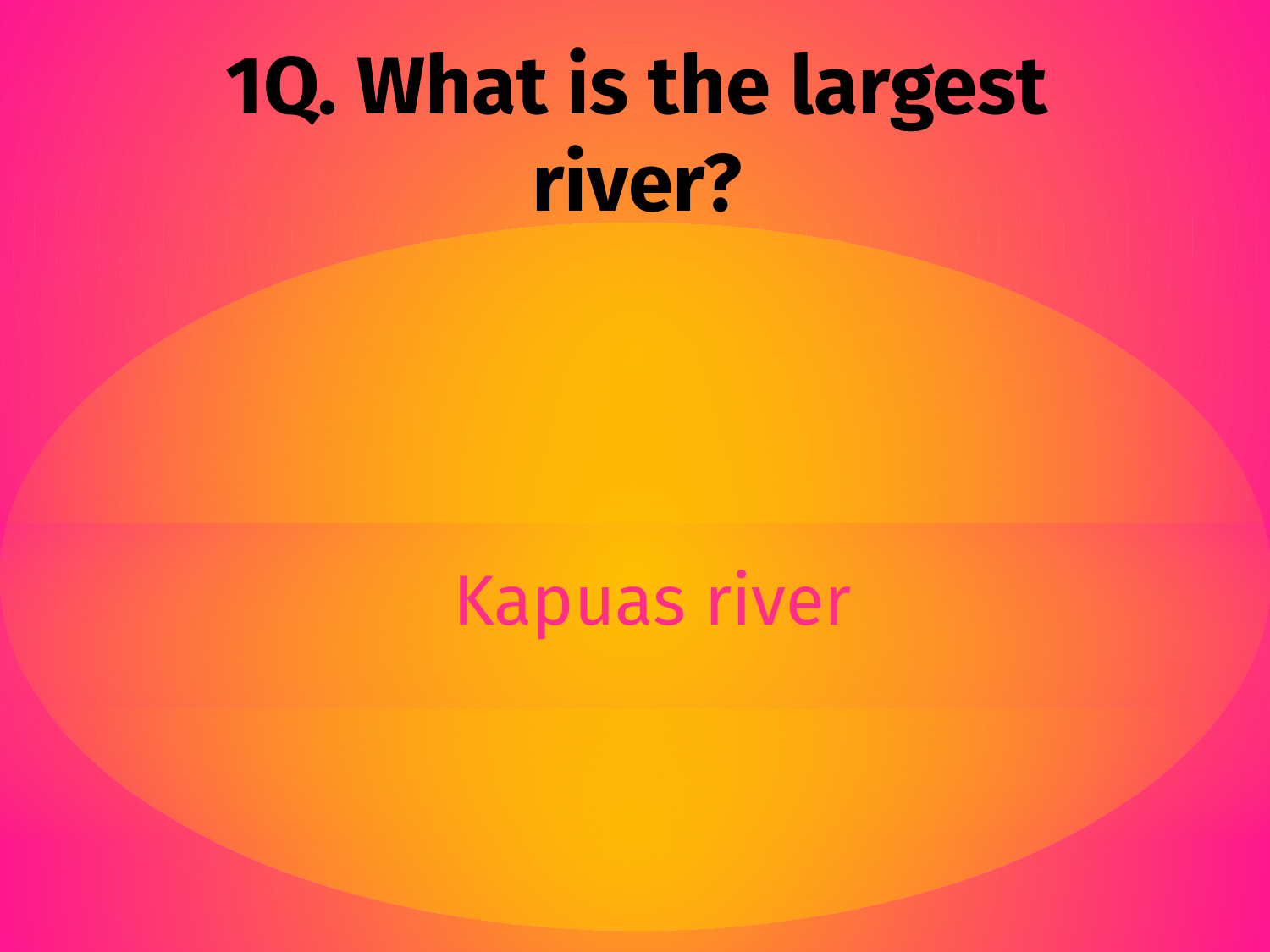

# 1Q. What is the largest river?

Kapuas river